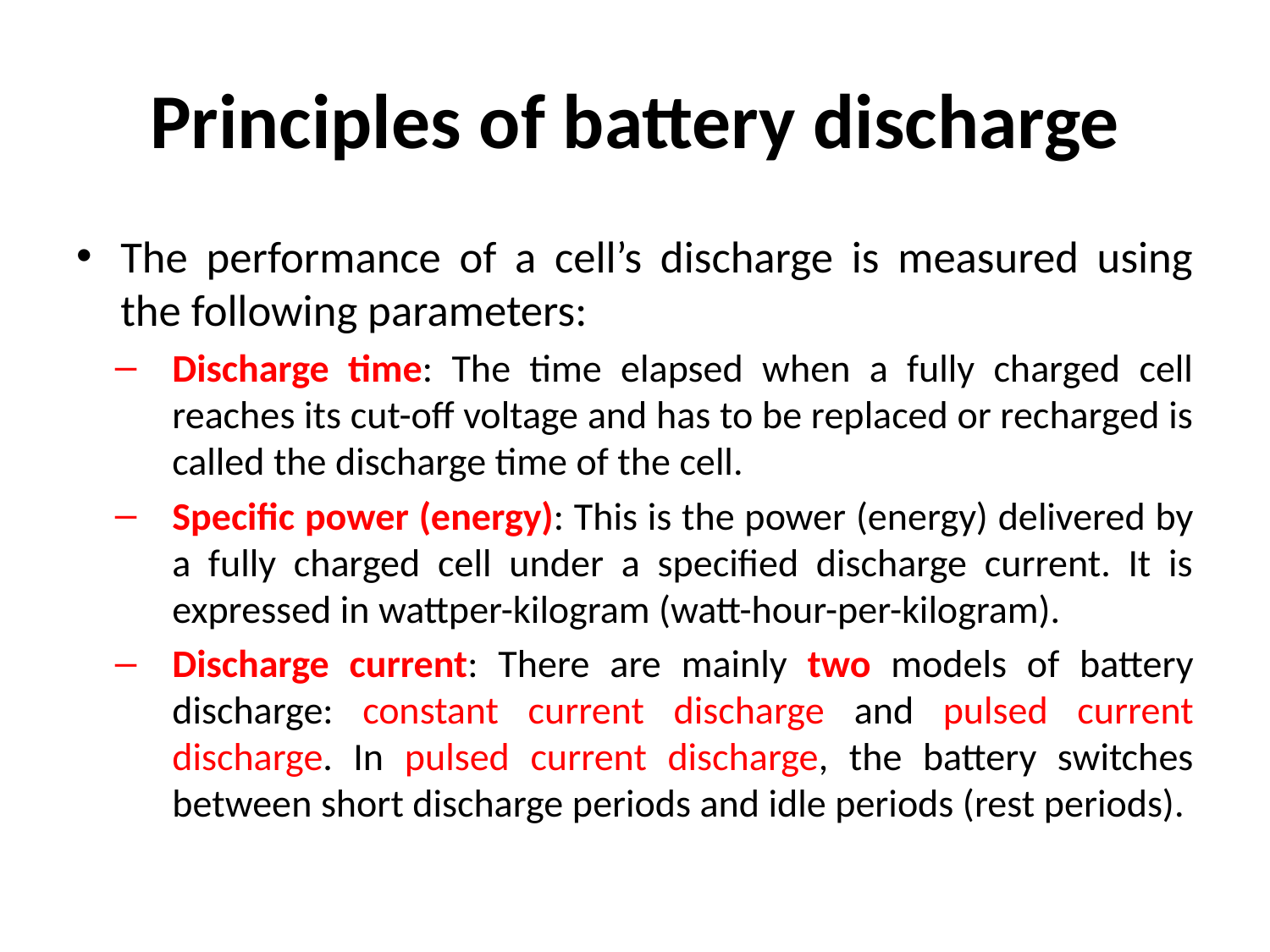

# Principles of battery discharge
The performance of a cell’s discharge is measured using the following parameters:
Discharge time: The time elapsed when a fully charged cell reaches its cut-off voltage and has to be replaced or recharged is called the discharge time of the cell.
Specific power (energy): This is the power (energy) delivered by a fully charged cell under a specified discharge current. It is expressed in wattper-kilogram (watt-hour-per-kilogram).
Discharge current: There are mainly two models of battery discharge: constant current discharge and pulsed current discharge. In pulsed current discharge, the battery switches between short discharge periods and idle periods (rest periods).